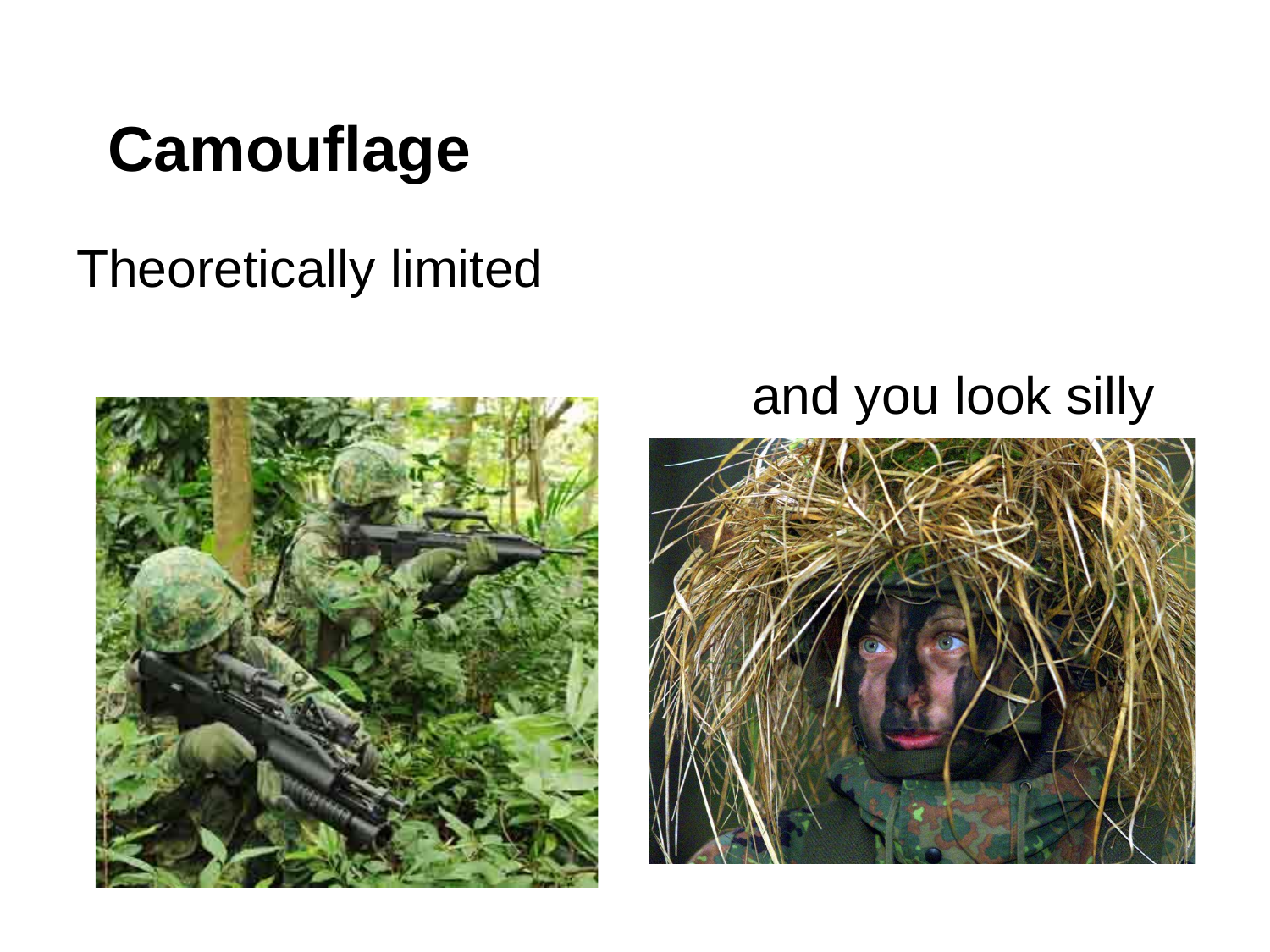

# Camouflage
Theoretically limited
                                           and you look silly